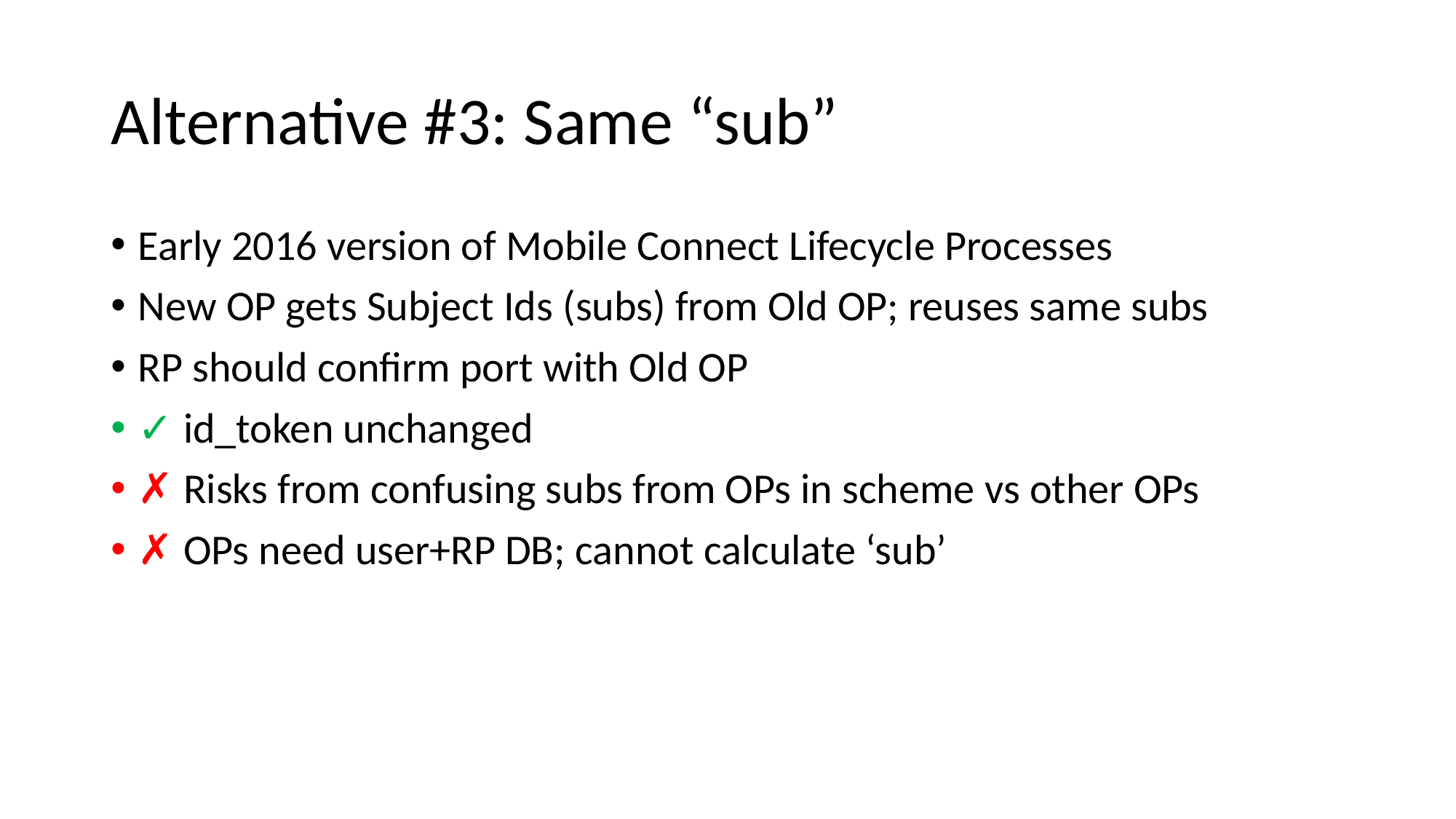

# Alternative #3: Same “sub”
Early 2016 version of Mobile Connect Lifecycle Processes
New OP gets Subject Ids (subs) from Old OP; reuses same subs
RP should confirm port with Old OP
✓ id_token unchanged
✗ Risks from confusing subs from OPs in scheme vs other OPs
✗ OPs need user+RP DB; cannot calculate ‘sub’